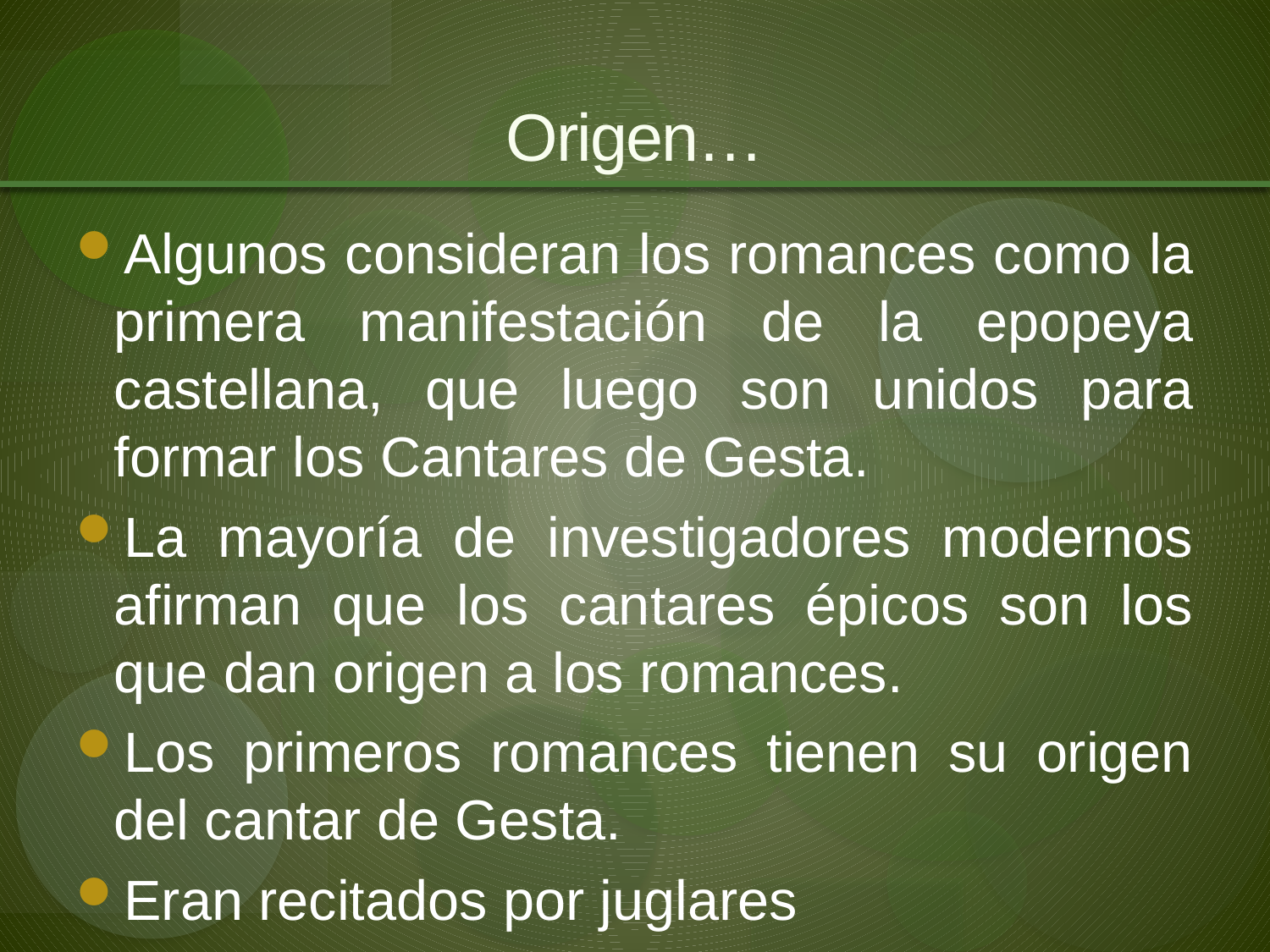

# Origen…
Algunos consideran los romances como la primera manifestación de la epopeya castellana, que luego son unidos para formar los Cantares de Gesta.
La mayoría de investigadores modernos afirman que los cantares épicos son los que dan origen a los romances.
Los primeros romances tienen su origen del cantar de Gesta.
Eran recitados por juglares